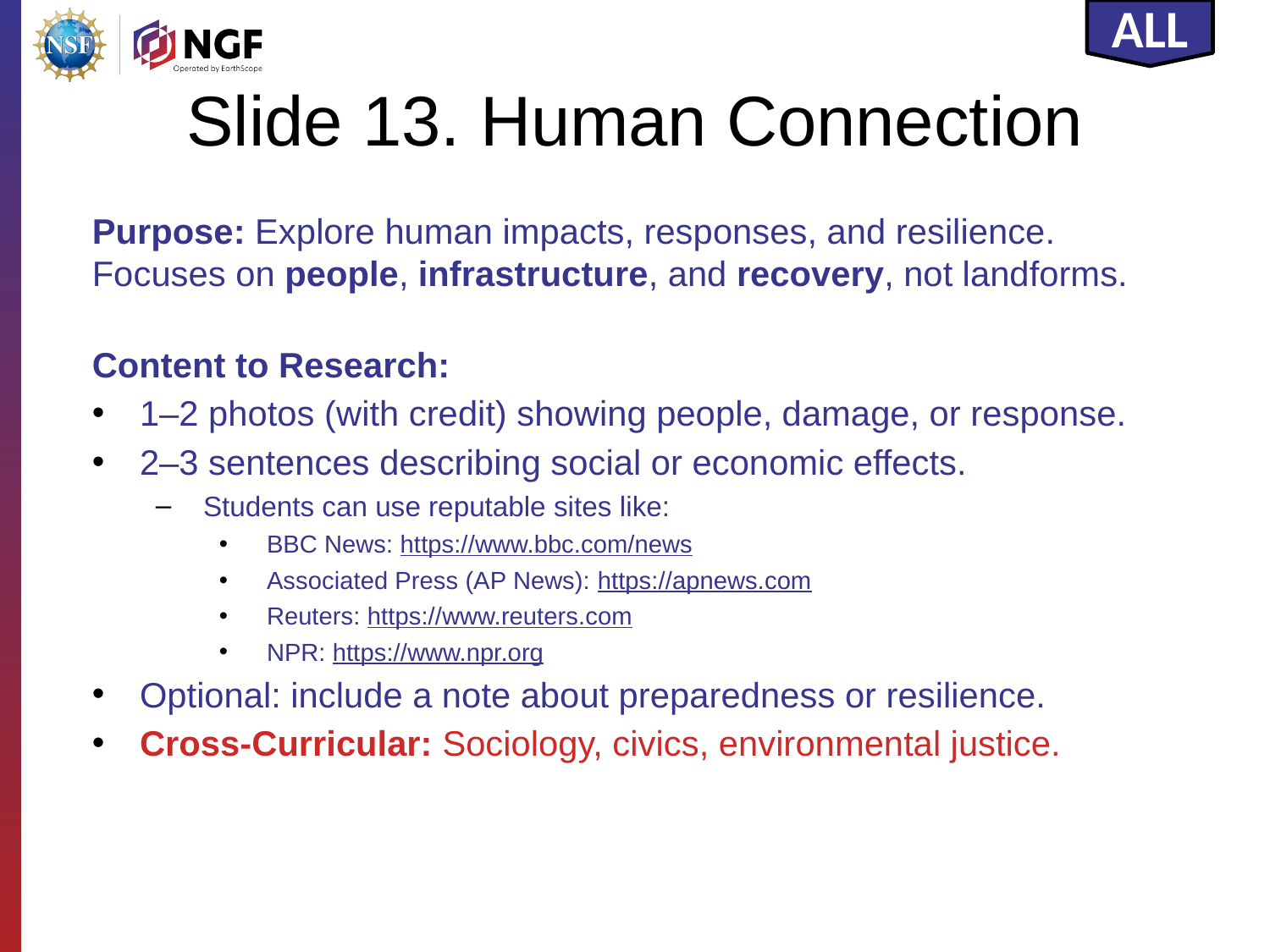

ALL
# Slide 13. Human Connection
Purpose: Explore human impacts, responses, and resilience. Focuses on people, infrastructure, and recovery, not landforms.
Content to Research:
1–2 photos (with credit) showing people, damage, or response.
2–3 sentences describing social or economic effects.
Students can use reputable sites like:
BBC News: https://www.bbc.com/news
Associated Press (AP News): https://apnews.com
Reuters: https://www.reuters.com
NPR: https://www.npr.org
Optional: include a note about preparedness or resilience.
Cross-Curricular: Sociology, civics, environmental justice.